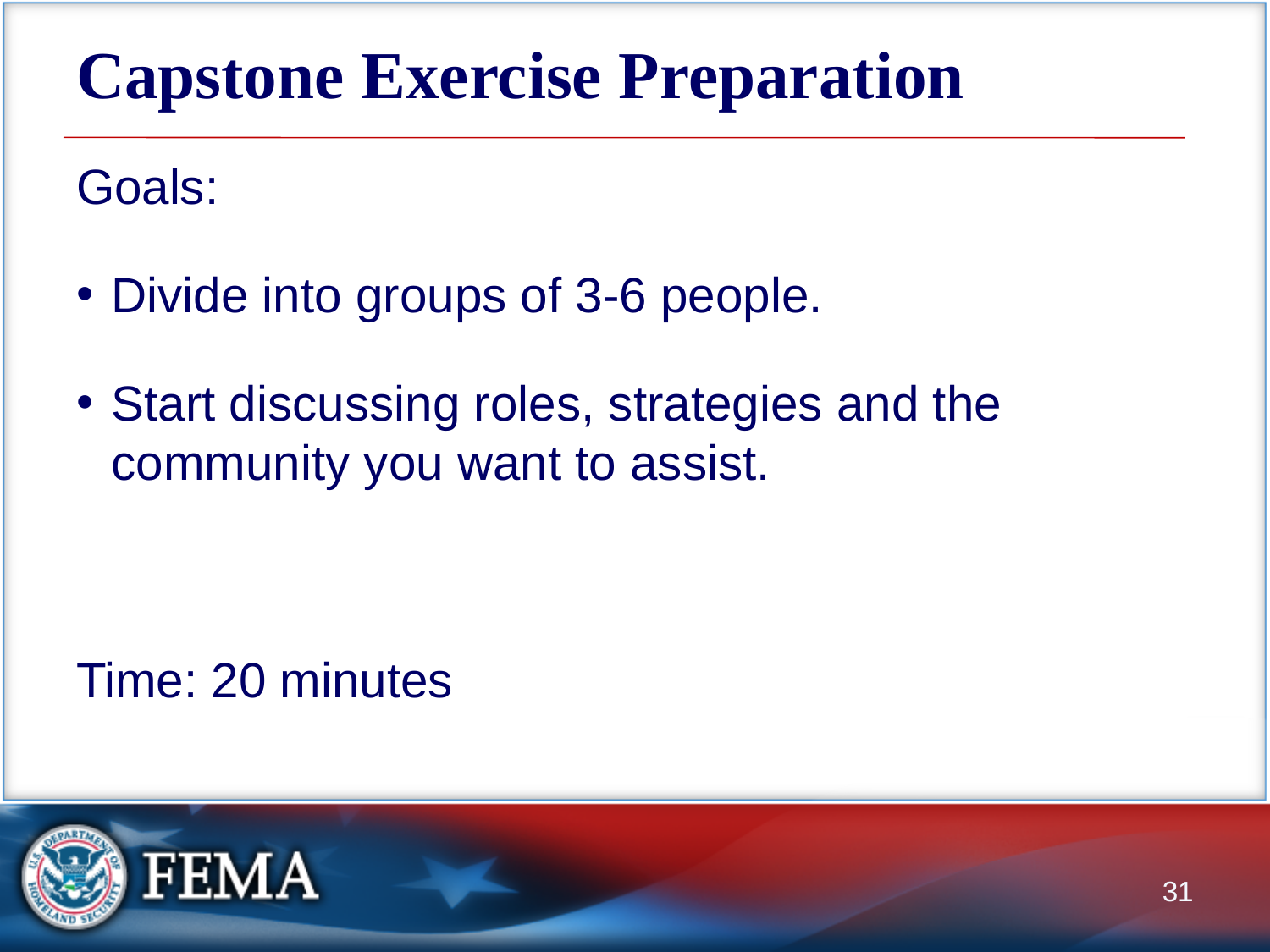

# Capstone Exercise Preparation
Goals:
Divide into groups of 3-6 people.
Start discussing roles, strategies and the community you want to assist.

Time: 20 minutes
31